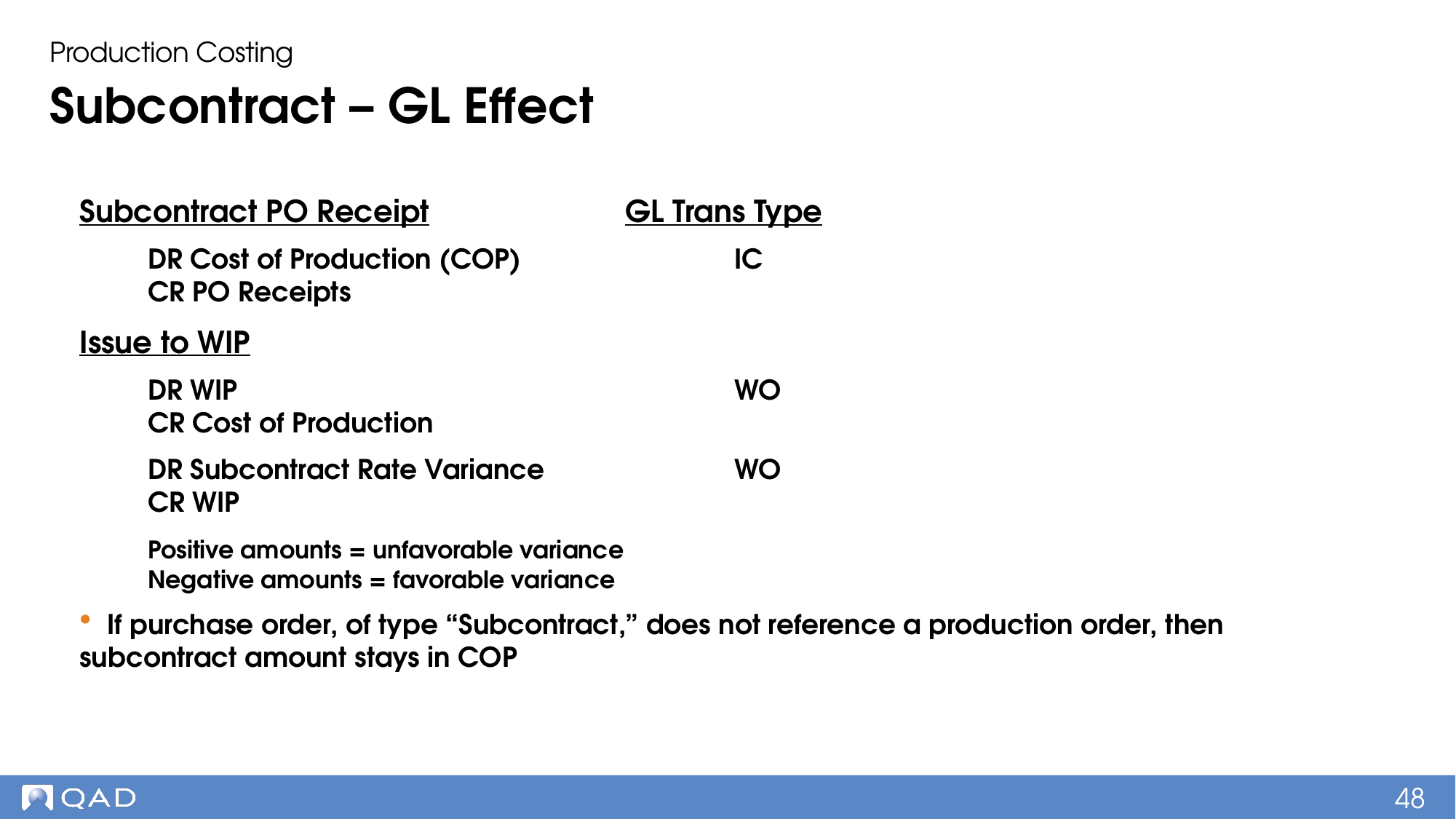

Production Costing
# Subcontract – GL Effect
Subcontract PO Receipt		GL Trans Type
		DR Cost of Production (COP)		IC
		CR PO Receipts
Issue to WIP
		DR WIP					WO
		CR Cost of Production
		DR Subcontract Rate Variance		WO
		CR WIP
		Positive amounts = unfavorable variance
		Negative amounts = favorable variance
  If purchase order, of type “Subcontract,” does not reference a production order, then subcontract amount stays in COP
48